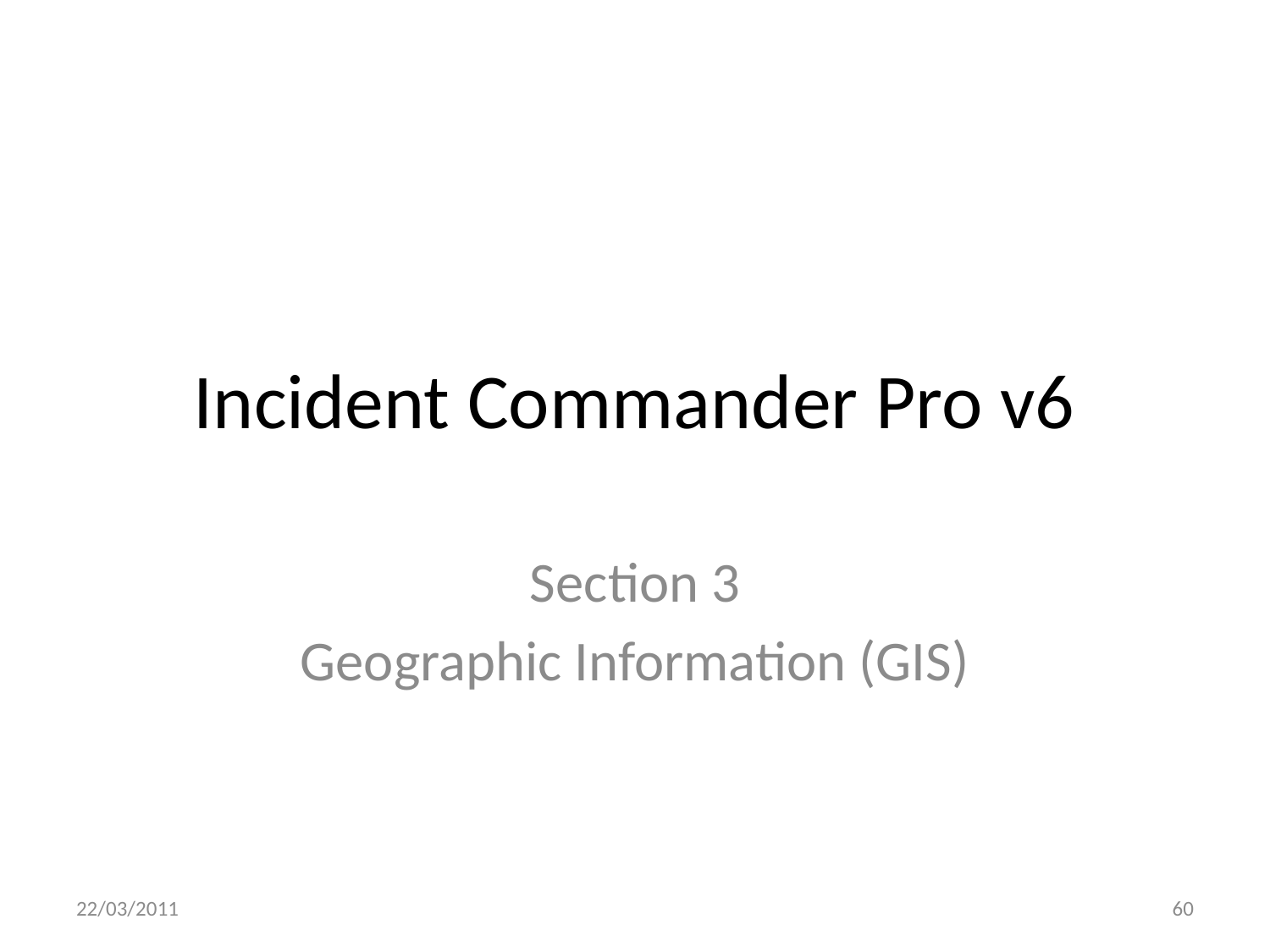

# Incident Commander Pro v6
Section 3
Geographic Information (GIS)
22/03/2011
60